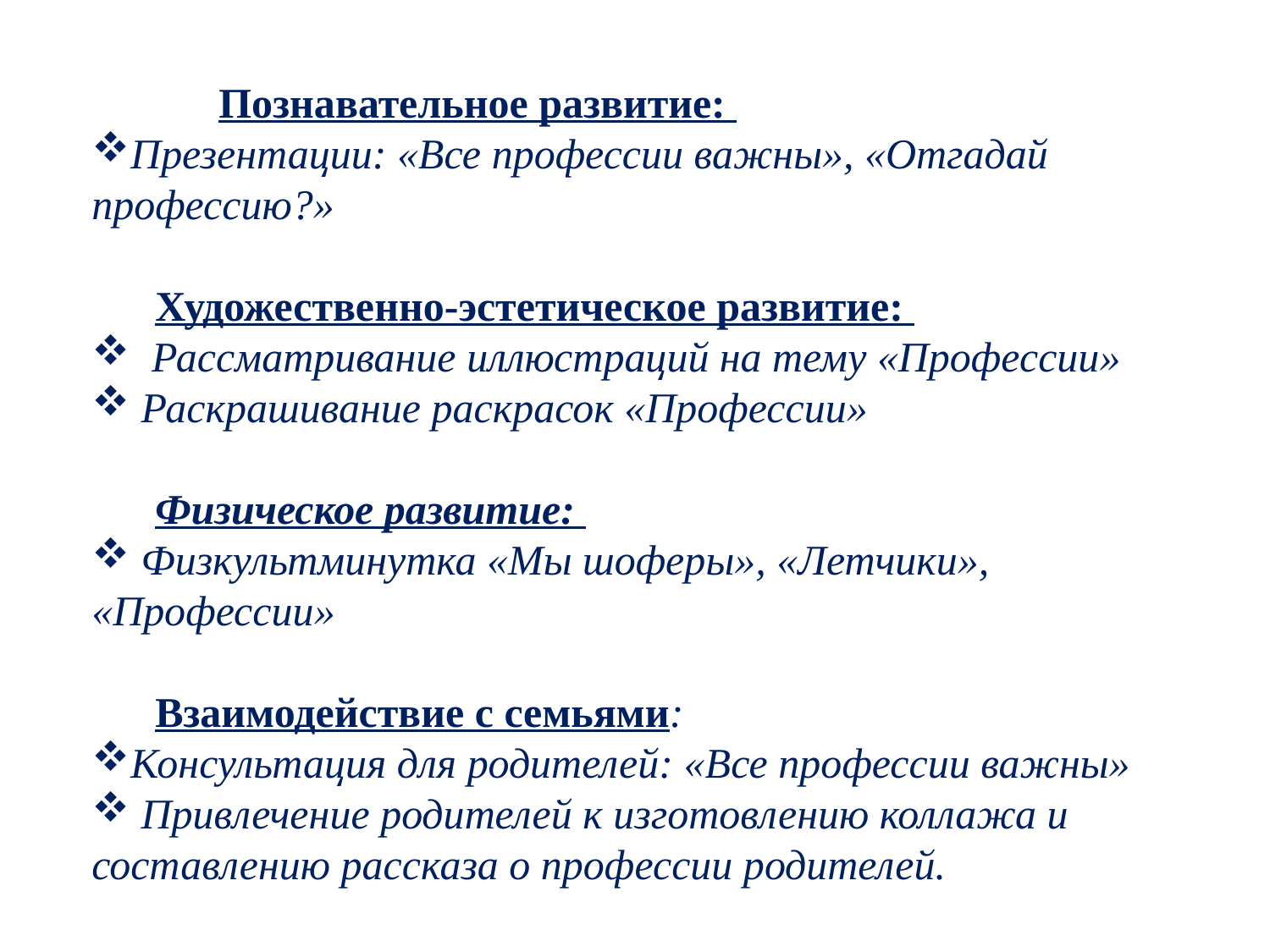

Познавательное развитие:
Презентации: «Все профессии важны», «Отгадай профессию?»

Художественно-эстетическое развитие:
  Рассматривание иллюстраций на тему «Профессии»
 Раскрашивание раскрасок «Профессии»

Физическое развитие:
 Физкультминутка «Мы шоферы», «Летчики», «Профессии»

Взаимодействие с семьями:
Консультация для родителей: «Все профессии важны»
 Привлечение родителей к изготовлению коллажа и составлению рассказа о профессии родителей.